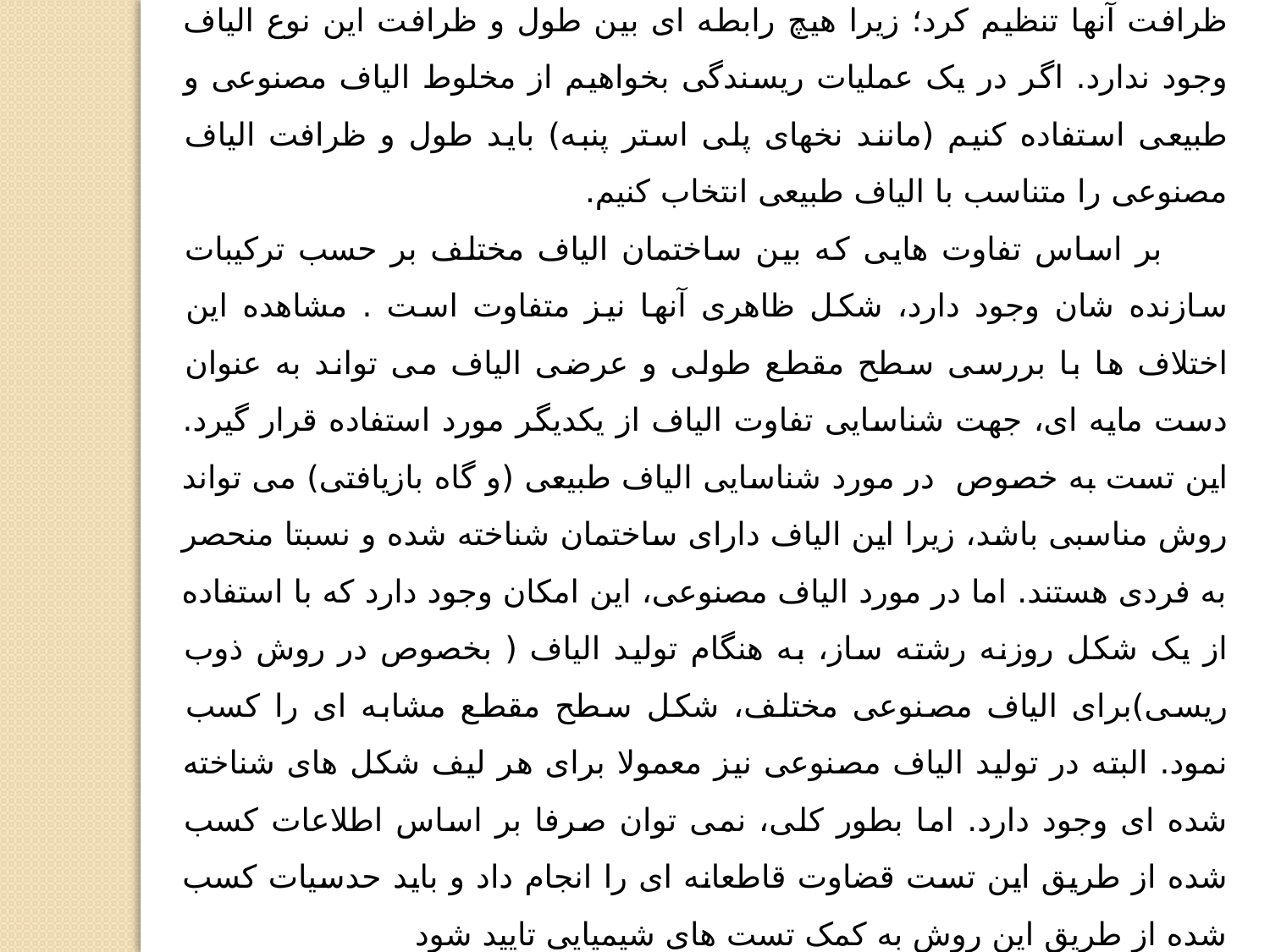

برخلاف الیاف طبیعی، طول الیاف مصنوعی را می توان بدون توجه به ظرافت آنها تنظیم کرد؛ زیرا هیچ رابطه ای بین طول و ظرافت این نوع الیاف وجود ندارد. اگر در یک عملیات ریسندگی بخواهیم از مخلوط الیاف مصنوعی و طبیعی استفاده کنیم (مانند نخهای پلی استر پنبه) باید طول و ظرافت الیاف مصنوعی را متناسب با الیاف طبیعی انتخاب کنیم.
   بر اساس تفاوت هایی که بین ساختمان الیاف مختلف بر حسب ترکیبات سازنده شان وجود دارد، شکل ظاهری آنها نیز متفاوت است . مشاهده این اختلاف ها با بررسی سطح مقطع طولی و عرضی الیاف می تواند به عنوان دست مایه ای، جهت شناسایی تفاوت الیاف از یکدیگر مورد استفاده قرار گیرد. این تست به خصوص  در مورد شناسایی الیاف طبیعی (و گاه بازیافتی) می تواند روش مناسبی باشد، زیرا این الیاف دارای ساختمان شناخته شده و نسبتا منحصر به فردی هستند. اما در مورد الیاف مصنوعی، این امکان وجود دارد که با استفاده از یک شکل روزنه رشته ساز، به هنگام تولید الیاف ( بخصوص در روش ذوب ریسی)برای الیاف مصنوعی مختلف، شکل سطح مقطع مشابه ای را کسب نمود. البته در تولید الیاف مصنوعی نیز معمولا برای هر لیف شکل های شناخته شده ای وجود دارد. اما بطور کلی، نمی توان صرفا بر اساس اطلاعات کسب شده از طریق این تست قضاوت قاطعانه ای را انجام داد و باید حدسیات کسب شده از طریق این روش به کمک تست های شیمیایی تایید شود